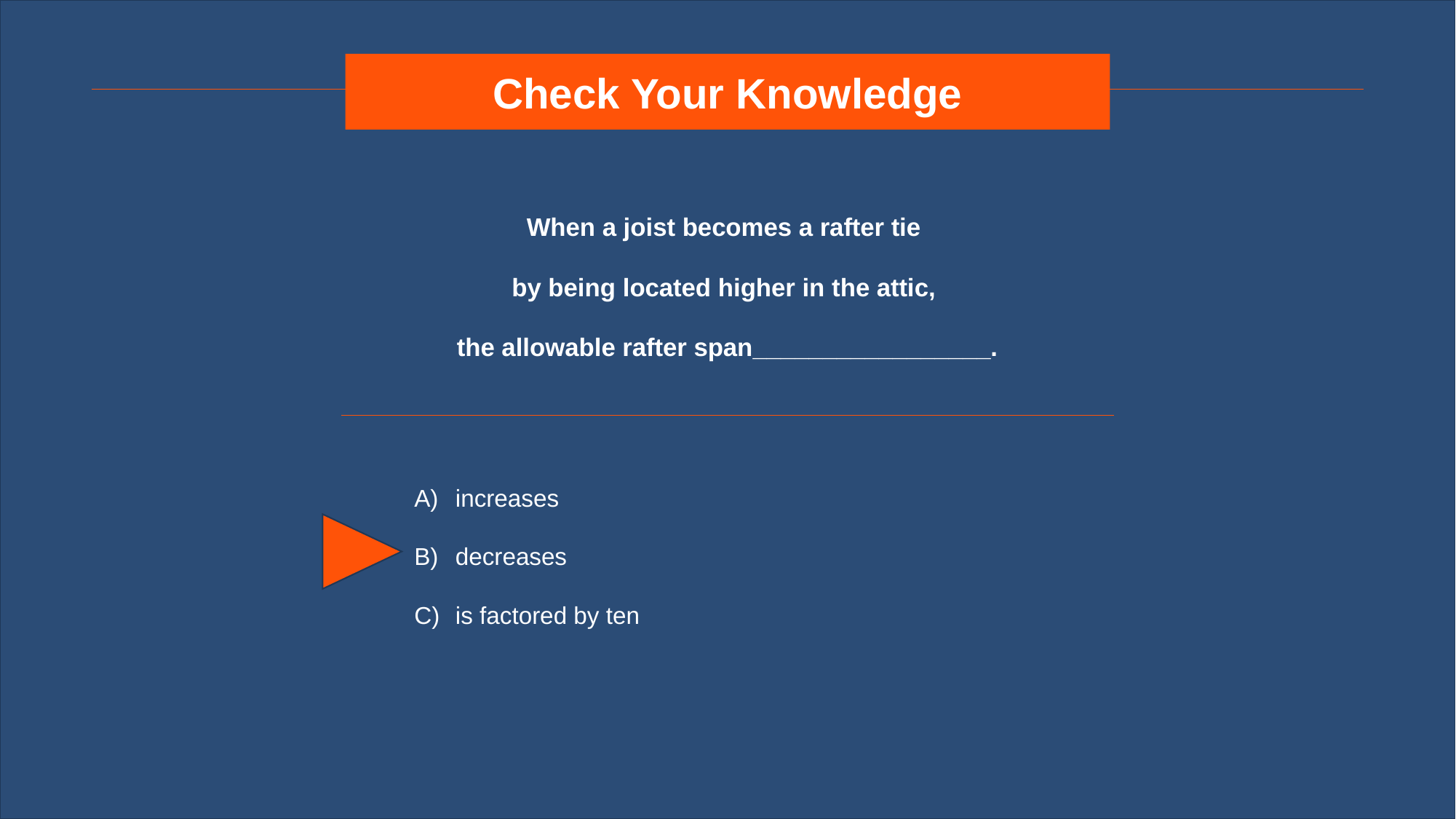

# Check Your Knowledge
When a joist becomes a rafter tie
by being located higher in the attic,
the allowable rafter span_________________.
increases
decreases
is factored by ten